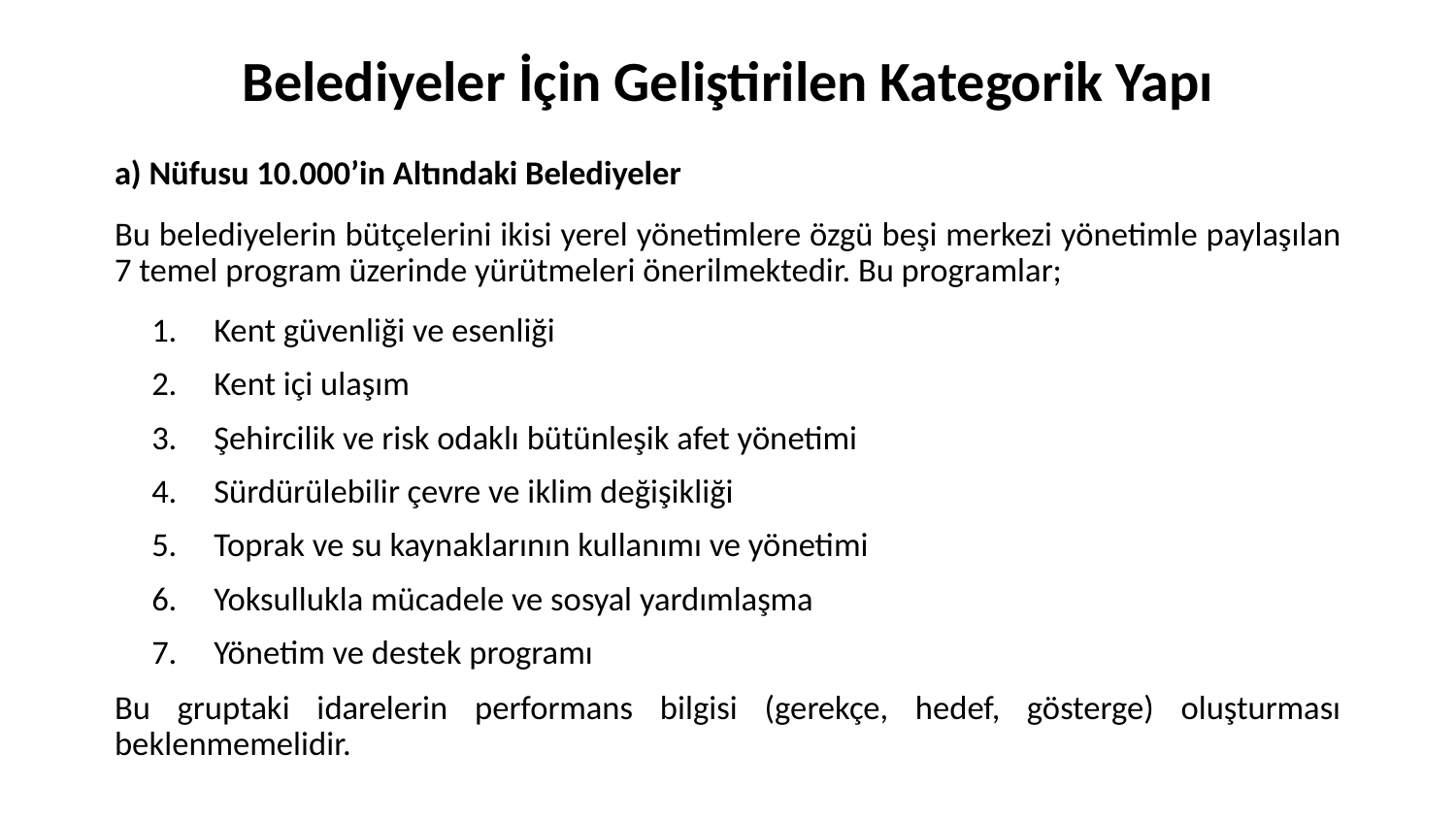

# Belediyeler İçin Geliştirilen Kategorik Yapı
a) Nüfusu 10.000’in Altındaki Belediyeler
Bu belediyelerin bütçelerini ikisi yerel yönetimlere özgü beşi merkezi yönetimle paylaşılan 7 temel program üzerinde yürütmeleri önerilmektedir. Bu programlar;
Kent güvenliği ve esenliği
Kent içi ulaşım
Şehircilik ve risk odaklı bütünleşik afet yönetimi
Sürdürülebilir çevre ve iklim değişikliği
Toprak ve su kaynaklarının kullanımı ve yönetimi
Yoksullukla mücadele ve sosyal yardımlaşma
Yönetim ve destek programı
Bu gruptaki idarelerin performans bilgisi (gerekçe, hedef, gösterge) oluşturması beklenmemelidir.